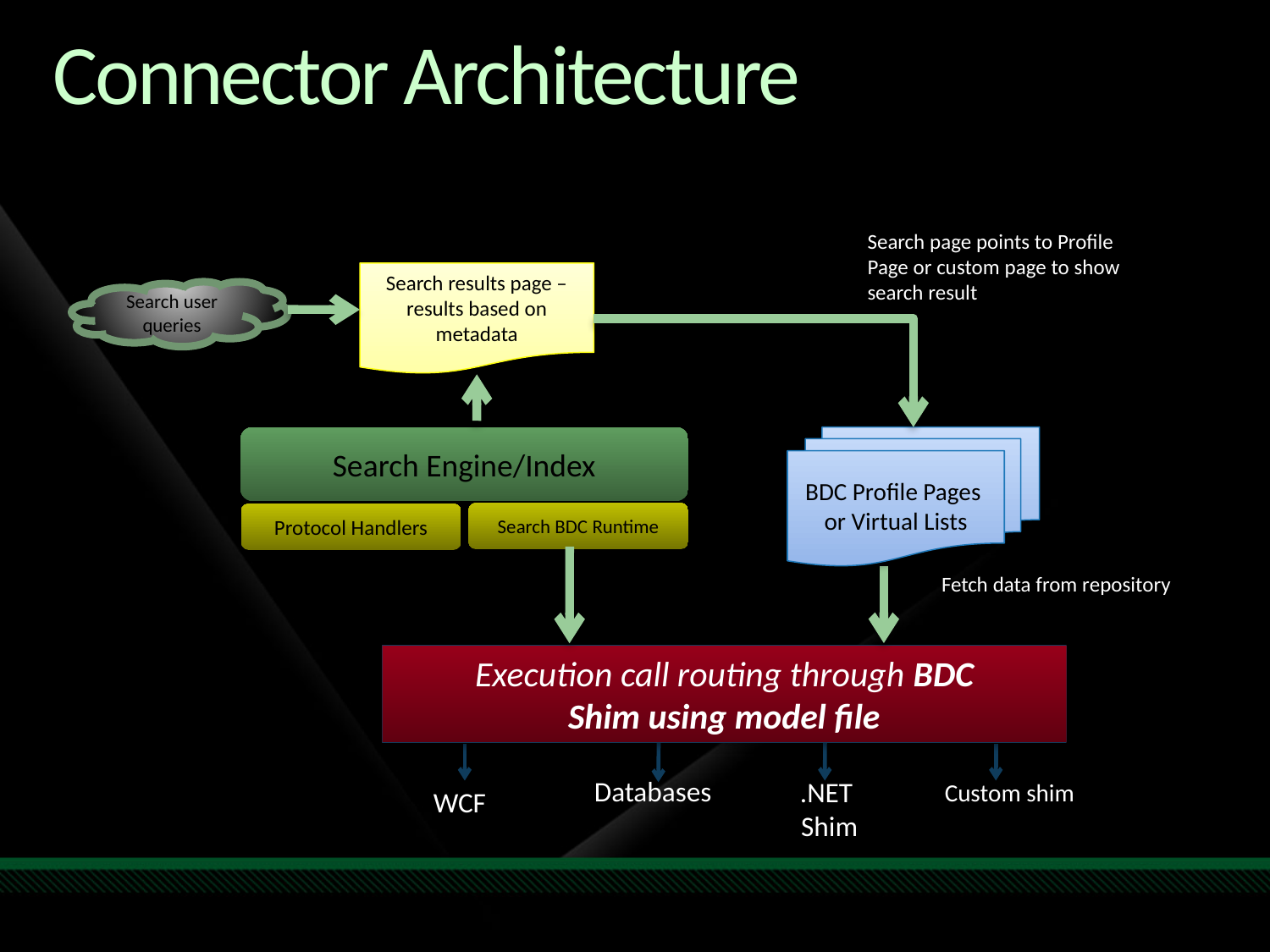

# Connector Architecture
Search page points to Profile Page or custom page to show search result
Search results page – results based on metadata
Search user queries
Search Engine/Index
BDC Profile Pages  or Virtual Lists
Search BDC Runtime
Protocol Handlers
Execution call routing through BDC
Shim using model file
Databases
.NET
Shim
WCF
Custom shim
Fetch data from repository